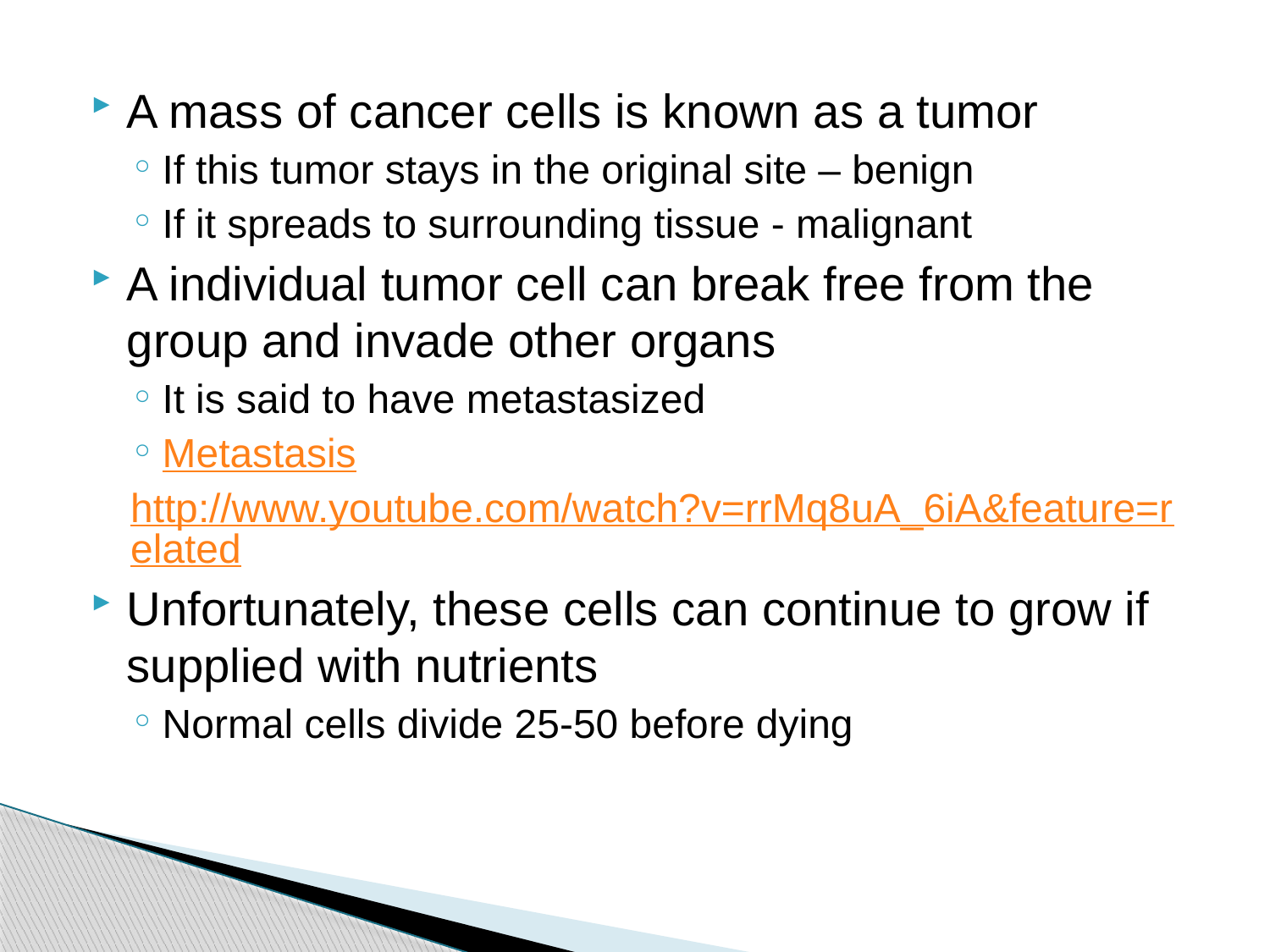

A mass of cancer cells is known as a tumor
If this tumor stays in the original site – benign
If it spreads to surrounding tissue - malignant
A individual tumor cell can break free from the group and invade other organs
It is said to have metastasized
Metastasis
http://www.youtube.com/watch?v=rrMq8uA_6iA&feature=related
Unfortunately, these cells can continue to grow if supplied with nutrients
Normal cells divide 25-50 before dying